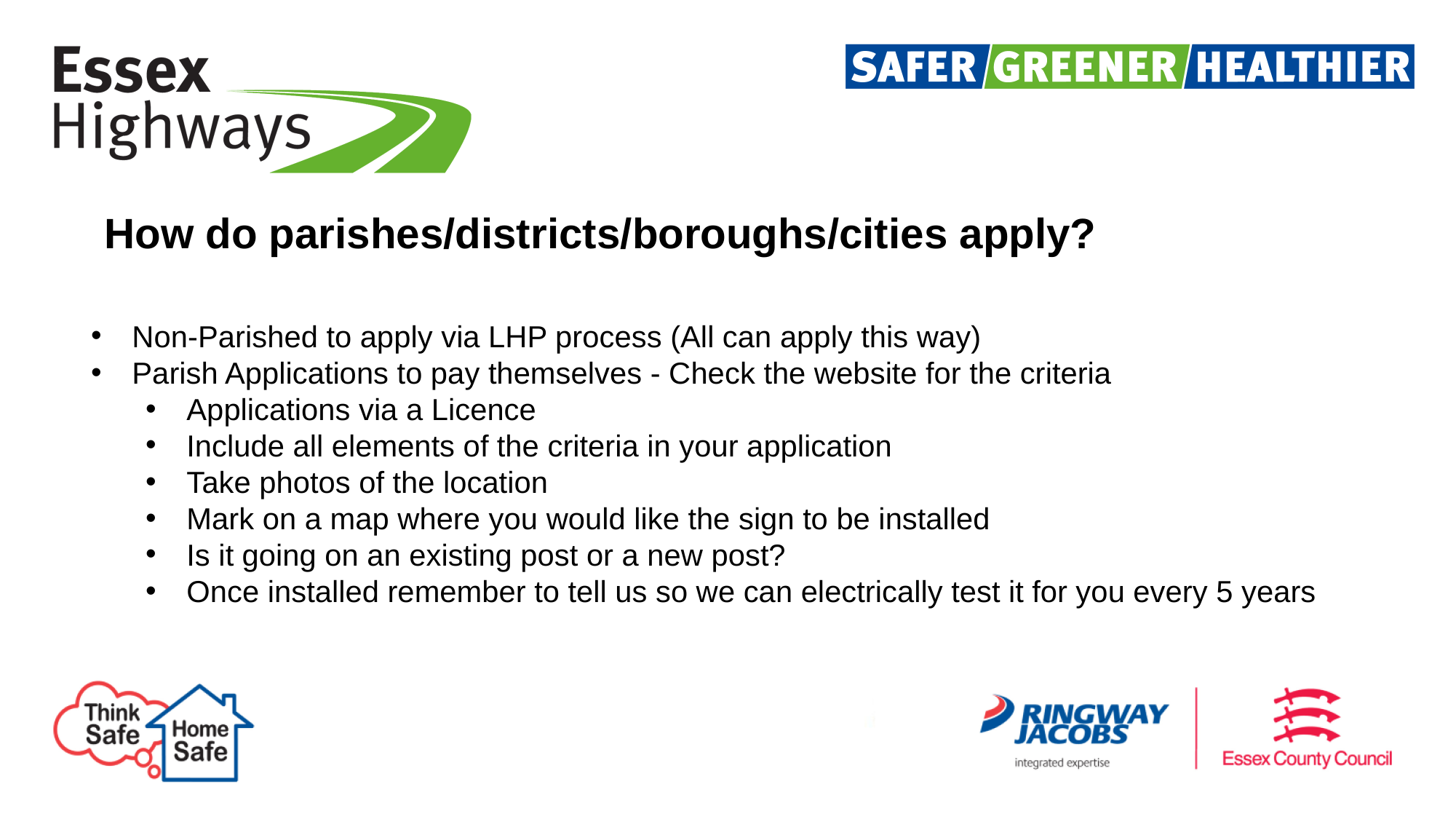

How do parishes/districts/boroughs/cities apply?

Non-Parished to apply via LHP process (All can apply this way)
Parish Applications to pay themselves - Check the website for the criteria
Applications via a Licence
Include all elements of the criteria in your application
Take photos of the location
Mark on a map where you would like the sign to be installed
Is it going on an existing post or a new post?
Once installed remember to tell us so we can electrically test it for you every 5 years